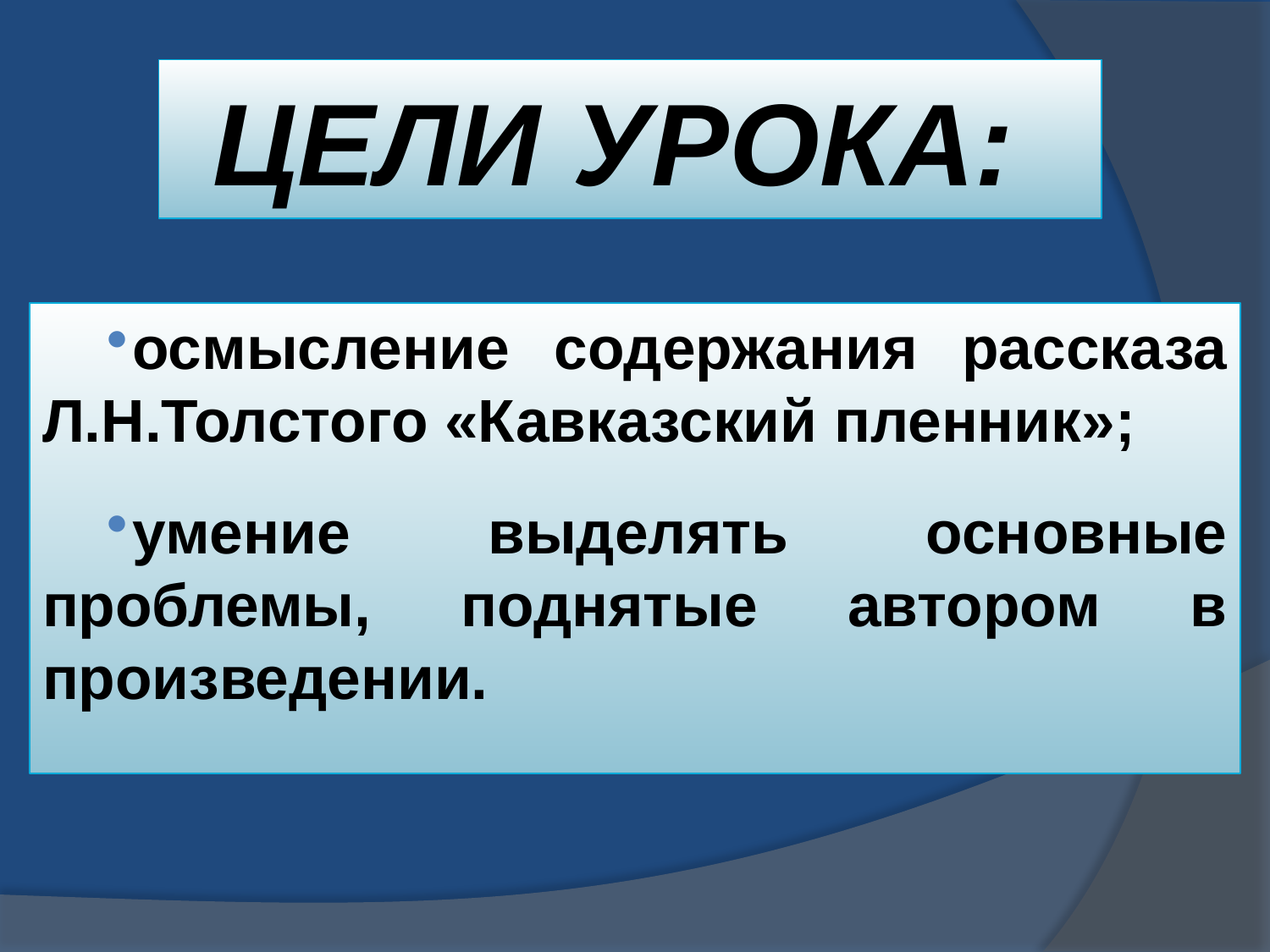

# ЦЕЛИ УРОКА:
осмысление содержания рассказа Л.Н.Толстого «Кавказский пленник»;
умение выделять основные проблемы, поднятые автором в произведении.